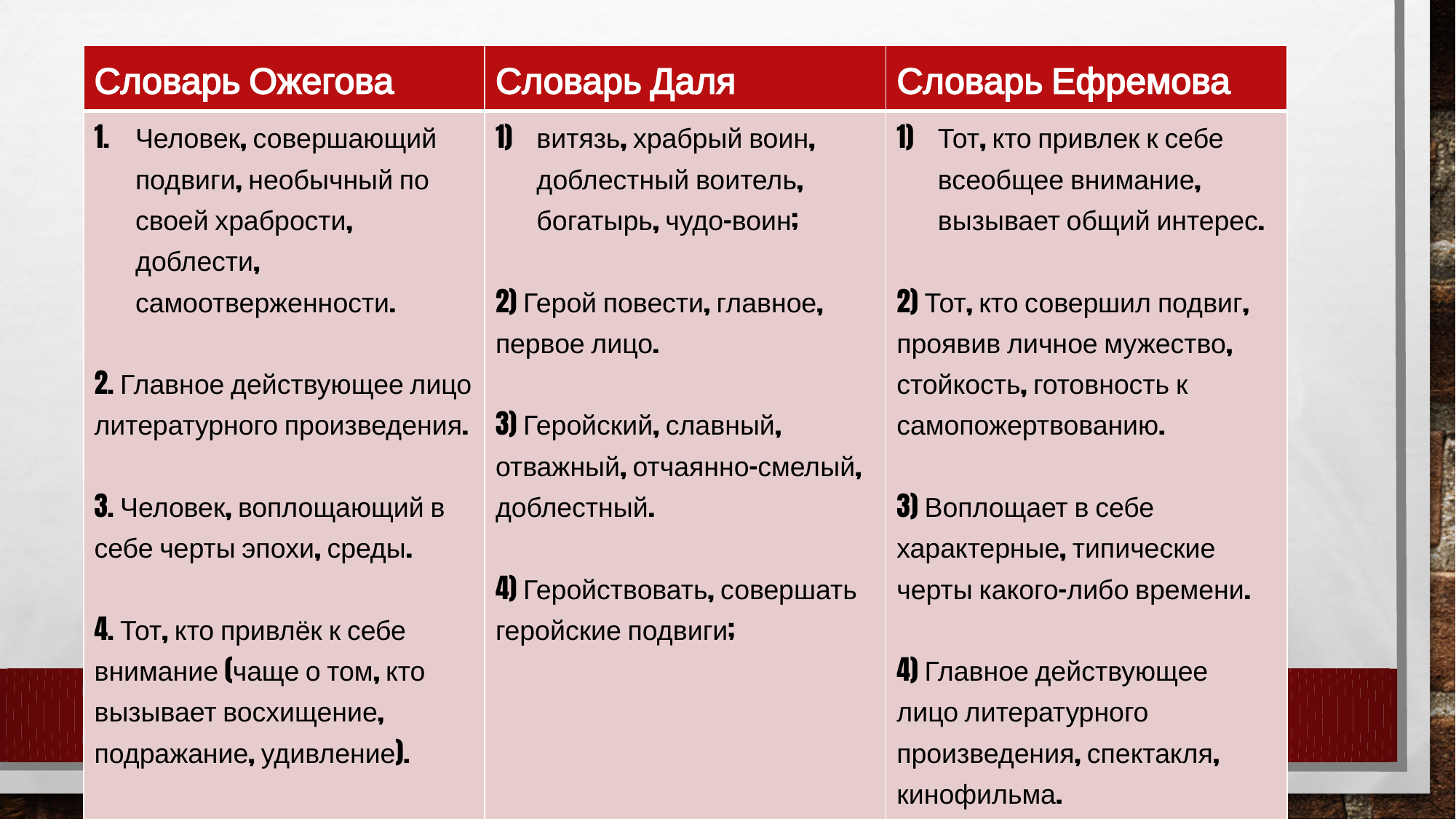

| Словарь Ожегова | Словарь Даля | Словарь Ефремова |
| --- | --- | --- |
| Человек, совершающий подвиги, необычный по своей храбрости, доблести, самоотверженности. 2. Главное действующее лицо литературного произведения. 3. Человек, воплощающий в себе черты эпохи, среды. 4. Тот, кто привлёк к себе внимание (чаще о том, кто вызывает восхищение, подражание, удивление). | витязь, храбрый воин, доблестный воитель, богатырь, чудо-воин; 2) Герой повести, главное, первое лицо. 3) Геройский, славный, отважный, отчаянно-смелый, доблестный. 4) Геройствовать, совершать геройские подвиги; | Тот, кто привлек к себе всеобщее внимание, вызывает общий интерес. 2) Тот, кто совершил подвиг, проявив личное мужество, стойкость, готовность к самопожертвованию. 3) Воплощает в себе характерные, типические черты какого-либо времени. 4) Главное действующее лицо литературного произведения, спектакля, кинофильма. |